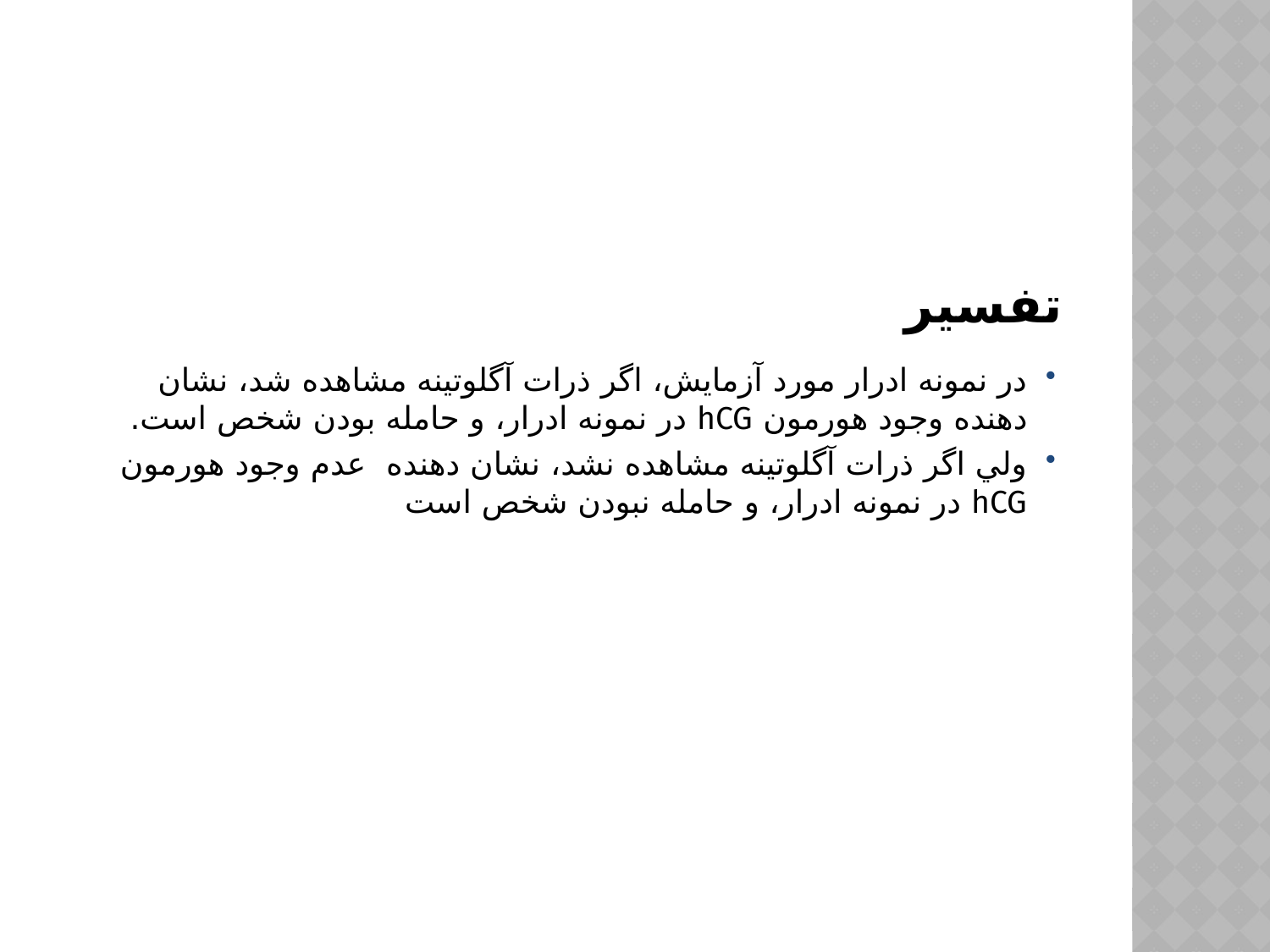

# تفسیر
در نمونه ادرار مورد آزمايش، اگر ذرات آگلوتينه مشاهده شد، نشان دهنده وجود هورمون hCG در نمونه ادرار، و حامله بودن شخص است.
ولي اگر ذرات آگلوتينه مشاهده نشد، نشان دهنده  عدم وجود هورمون hCG در نمونه ادرار، و حامله نبودن شخص است